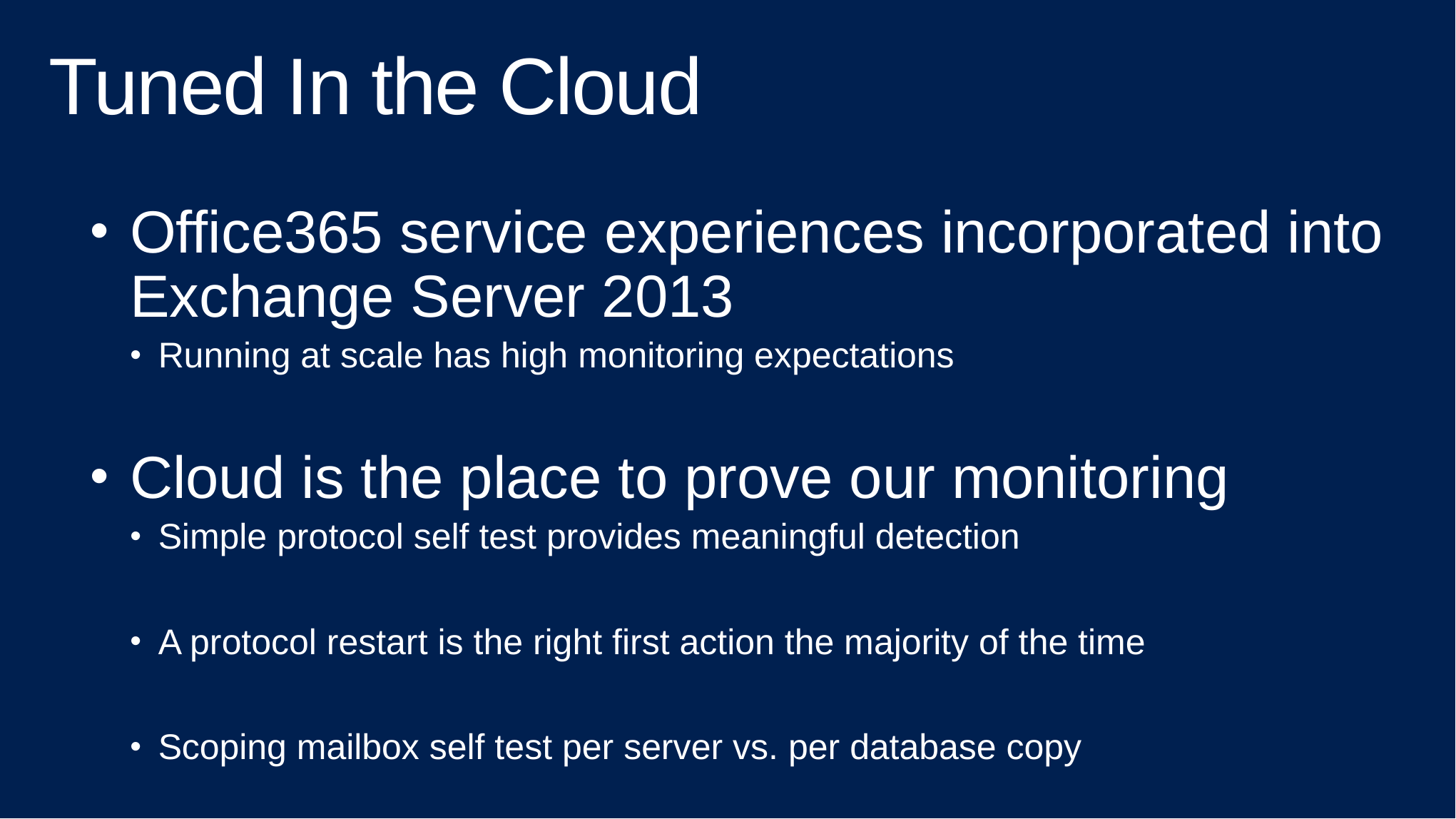

# Tuned In the Cloud
Office365 service experiences incorporated into Exchange Server 2013
Running at scale has high monitoring expectations

Cloud is the place to prove our monitoring
Simple protocol self test provides meaningful detection

A protocol restart is the right first action the majority of the time

Scoping mailbox self test per server vs. per database copy